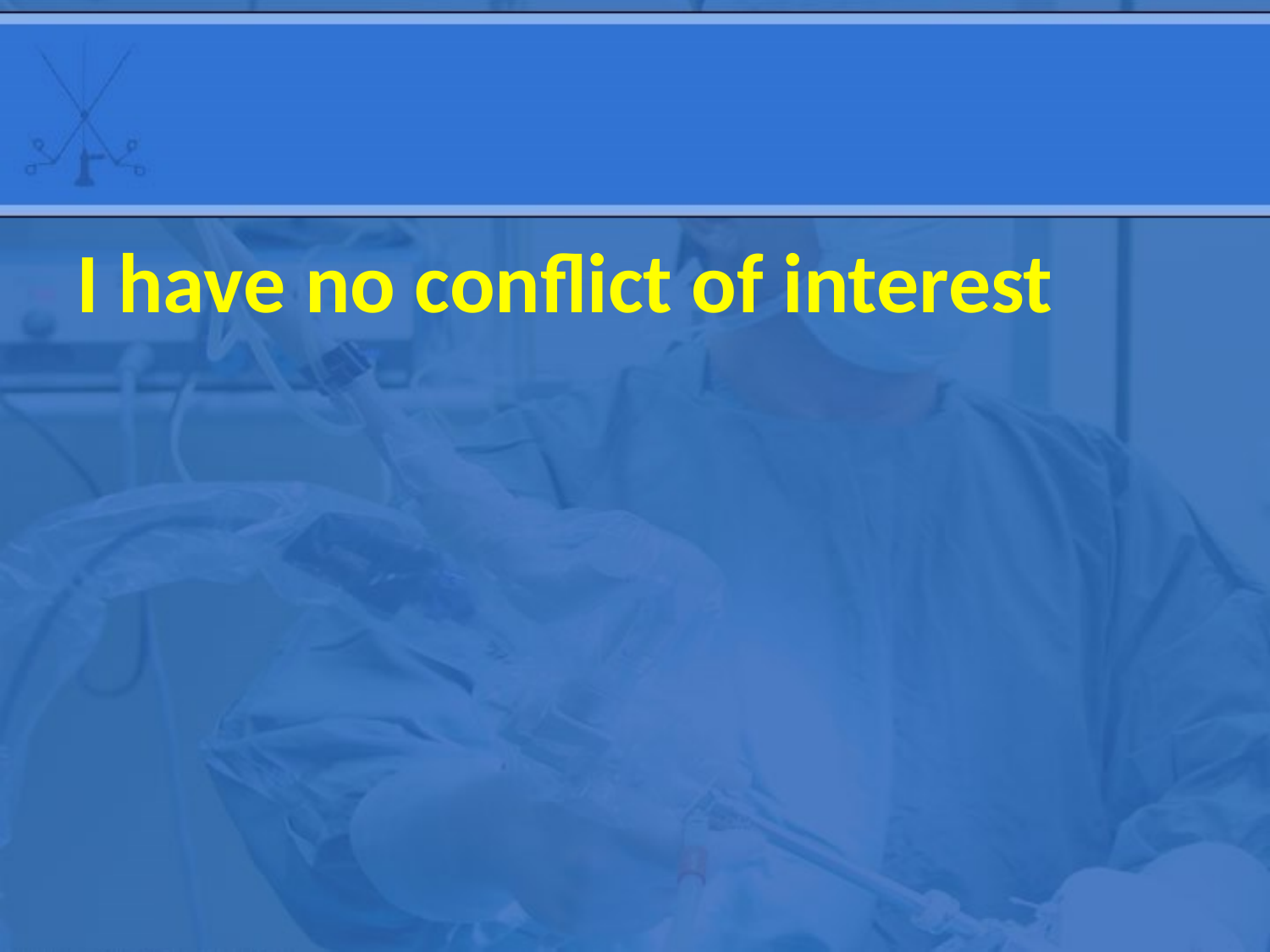

#
I have no conflict of interest